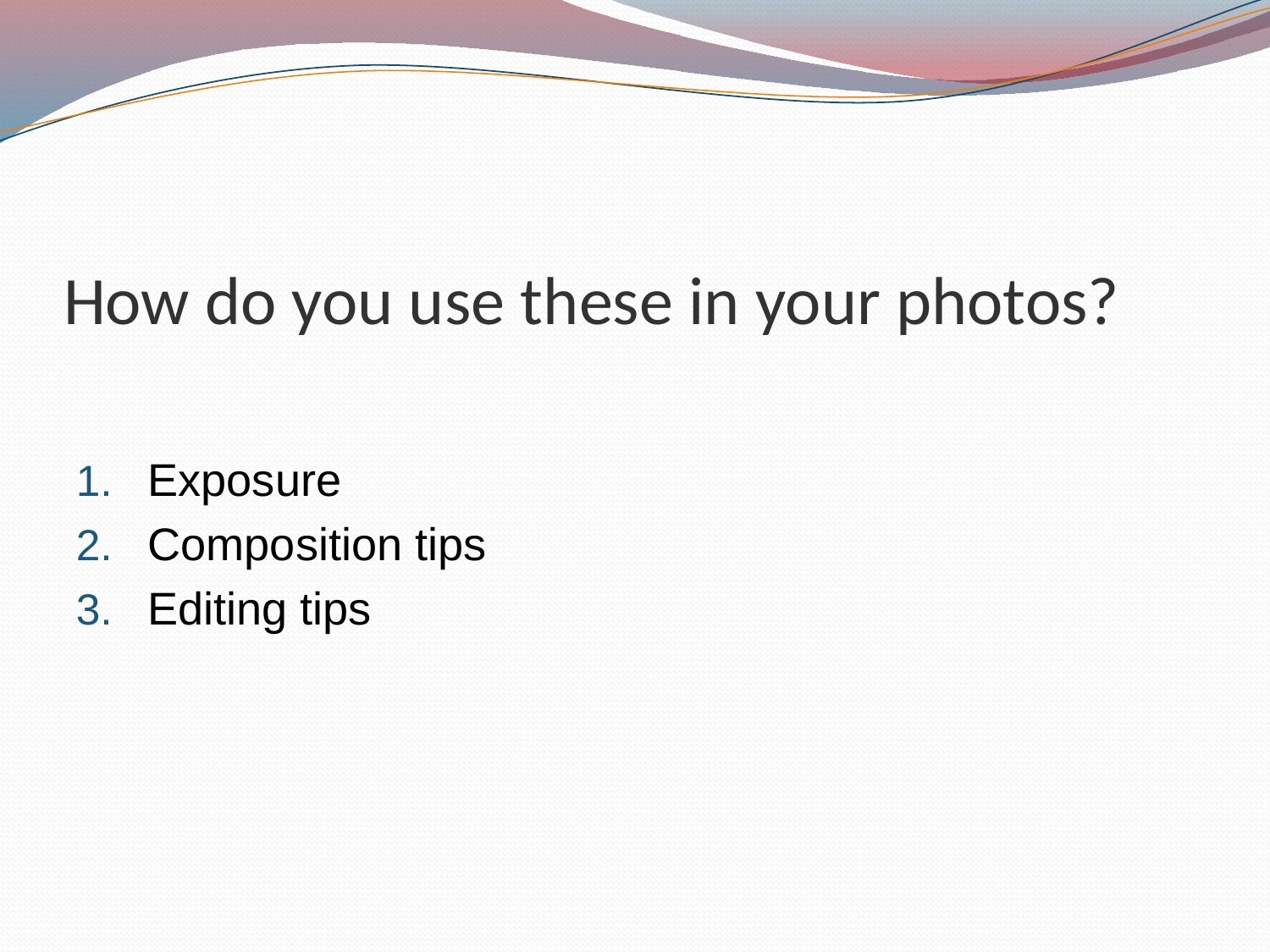

# How do you use these in your photos?
Exposure
Composition tips
Editing tips